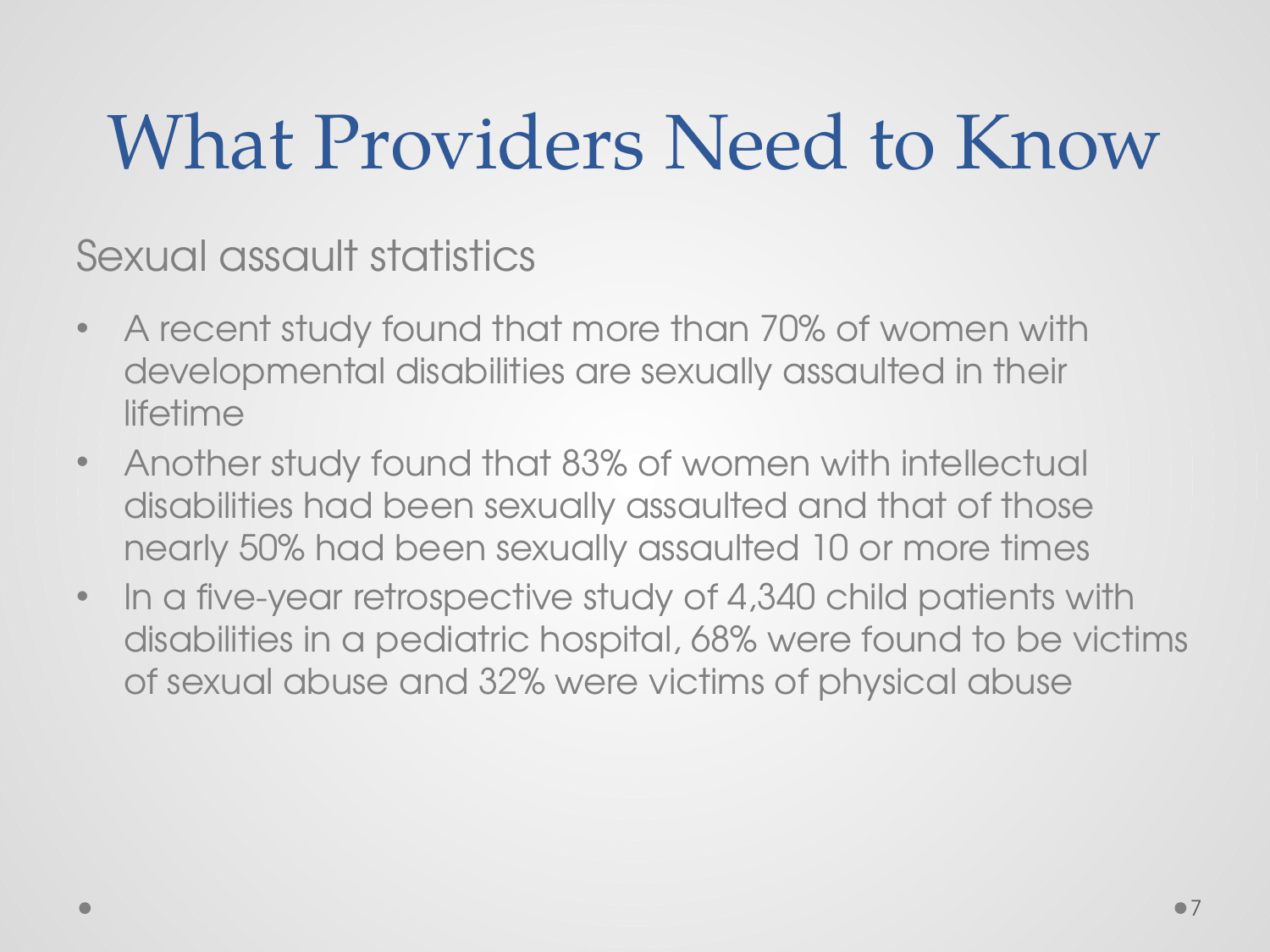

# What Providers Need to Know
Sexual assault statistics

A recent study found that more than 70% of women with developmental disabilities are sexually assaulted in their lifetime
Another study found that 83% of women with intellectual disabilities had been sexually assaulted and that of those nearly 50% had been sexually assaulted 10 or more times
In a five-year retrospective study of 4,340 child patients with disabilities in a pediatric hospital, 68% were found to be victims of sexual abuse and 32% were victims of physical abuse
7